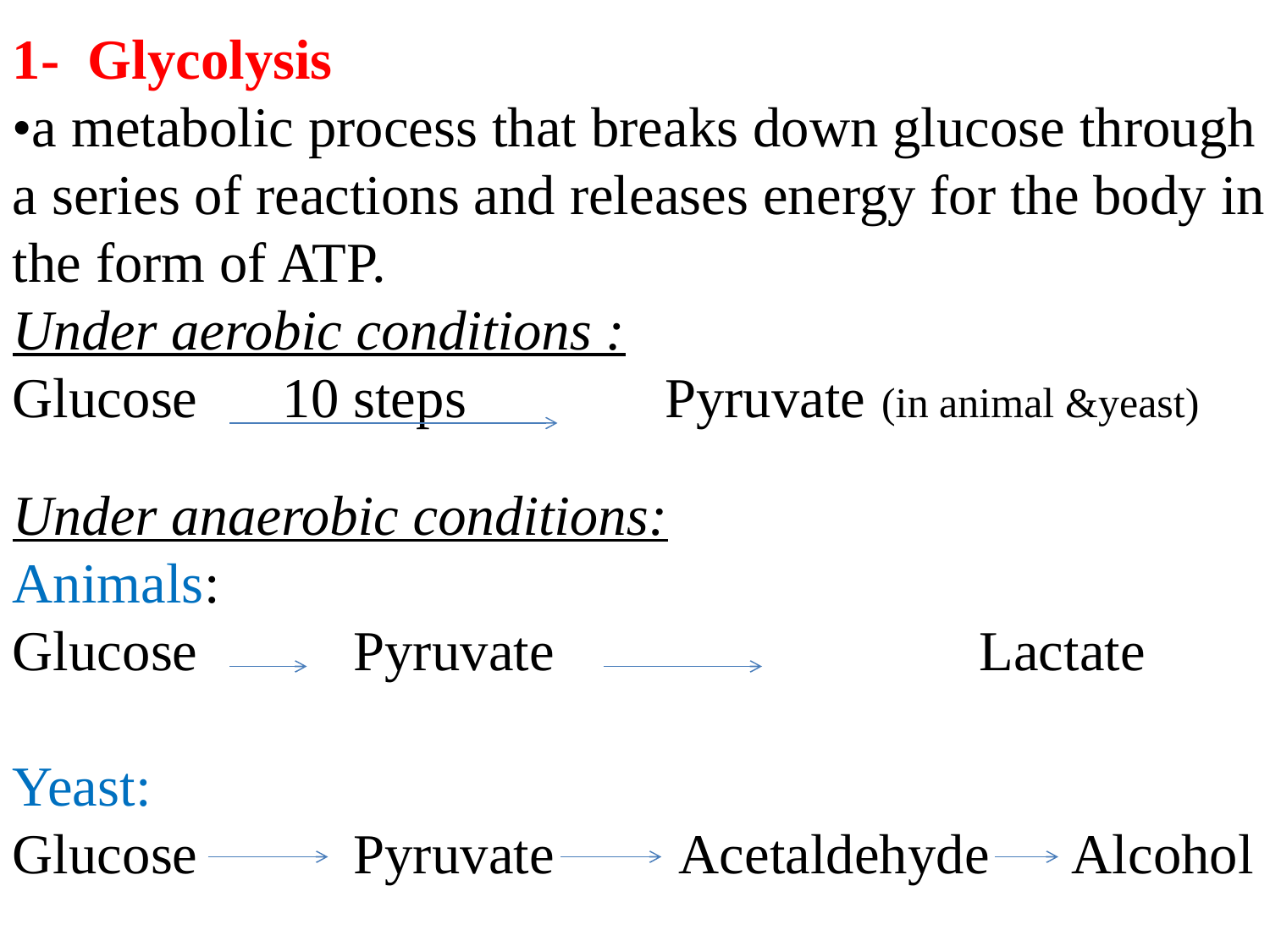

1-  Glycolysis
•a metabolic process that breaks down glucose through
a series of reactions and releases energy for the body in the form of ATP.
Under aerobic conditions :
Glucose      10 steps              Pyruvate (in animal &yeast)

Under anaerobic conditions:
Animals:
Glucose           Pyruvate                              Lactate

Yeast:
Glucose           Pyruvate         Acetaldehyde      Alcohol